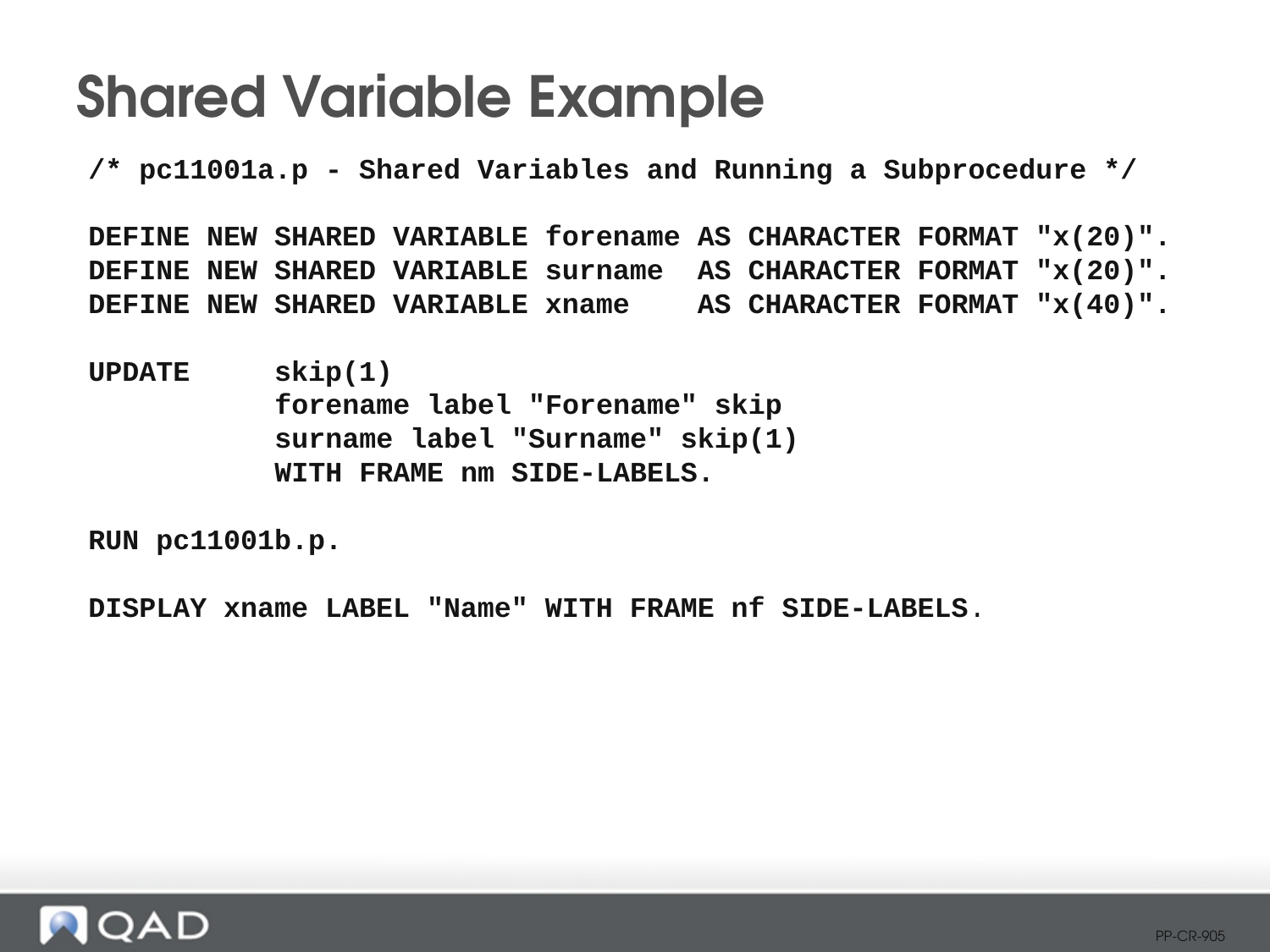

# Shared Variable Example
/* pc11001a.p - Shared Variables and Running a Subprocedure */

DEFINE NEW SHARED VARIABLE forename AS CHARACTER FORMAT "x(20)".
DEFINE NEW SHARED VARIABLE surname  AS CHARACTER FORMAT "x(20)".
DEFINE NEW SHARED VARIABLE xname    AS CHARACTER FORMAT "x(40)".

UPDATE     skip(1)
           forename label "Forename" skip
           surname label "Surname" skip(1)
           WITH FRAME nm SIDE-LABELS.

RUN pc11001b.p.

DISPLAY xname LABEL "Name" WITH FRAME nf SIDE-LABELS.

PP-CR-905